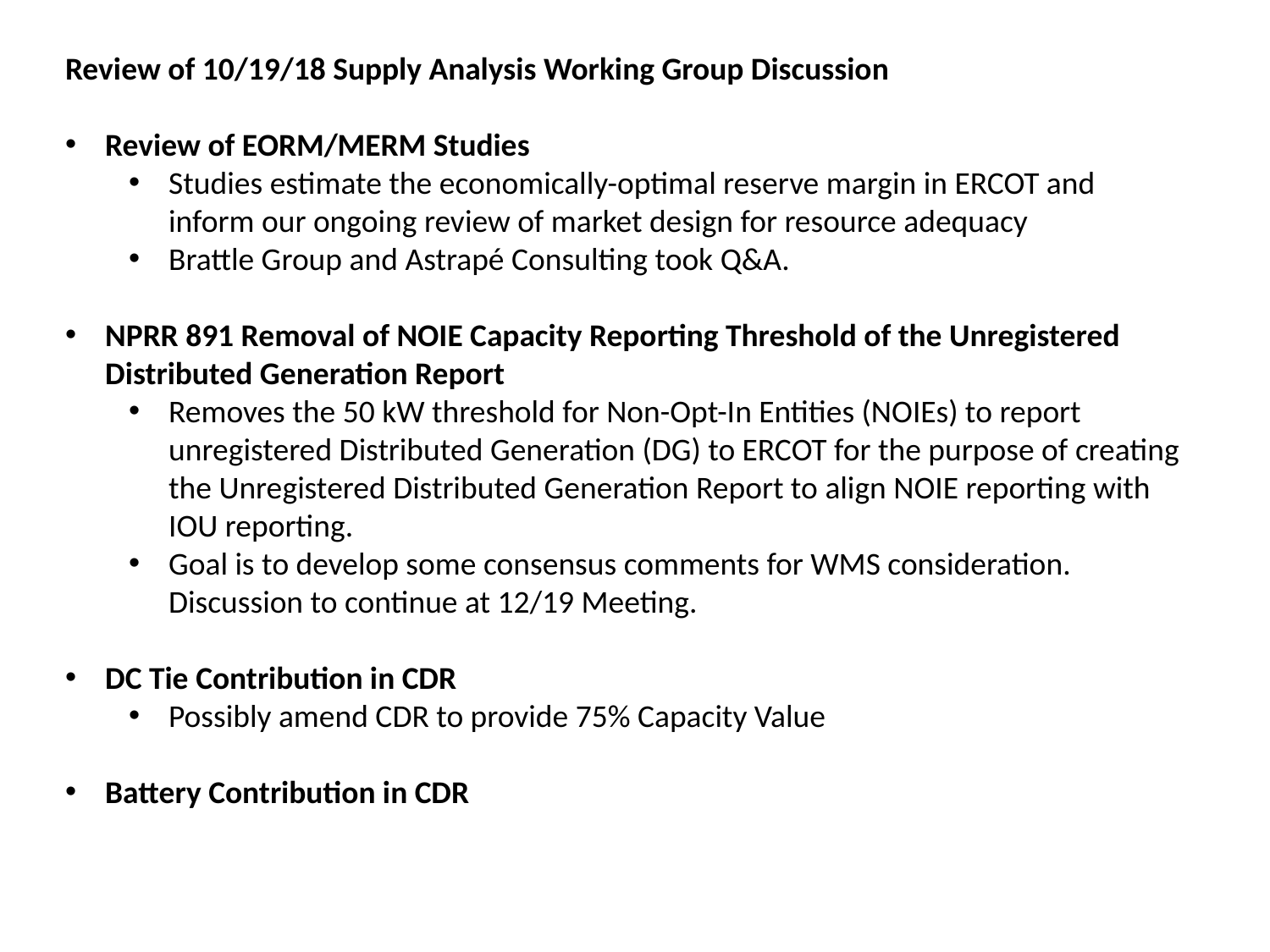

Review of 10/19/18 Supply Analysis Working Group Discussion

Review of EORM/MERM Studies
Studies estimate the economically-optimal reserve margin in ERCOT and inform our ongoing review of market design for resource adequacy
Brattle Group and Astrapé Consulting took Q&A.

NPRR 891 Removal of NOIE Capacity Reporting Threshold of the Unregistered Distributed Generation Report
Removes the 50 kW threshold for Non-Opt-In Entities (NOIEs) to report unregistered Distributed Generation (DG) to ERCOT for the purpose of creating the Unregistered Distributed Generation Report to align NOIE reporting with IOU reporting.
Goal is to develop some consensus comments for WMS consideration.  Discussion to continue at 12/19 Meeting.

DC Tie Contribution in CDR
Possibly amend CDR to provide 75% Capacity Value

Battery Contribution in CDR